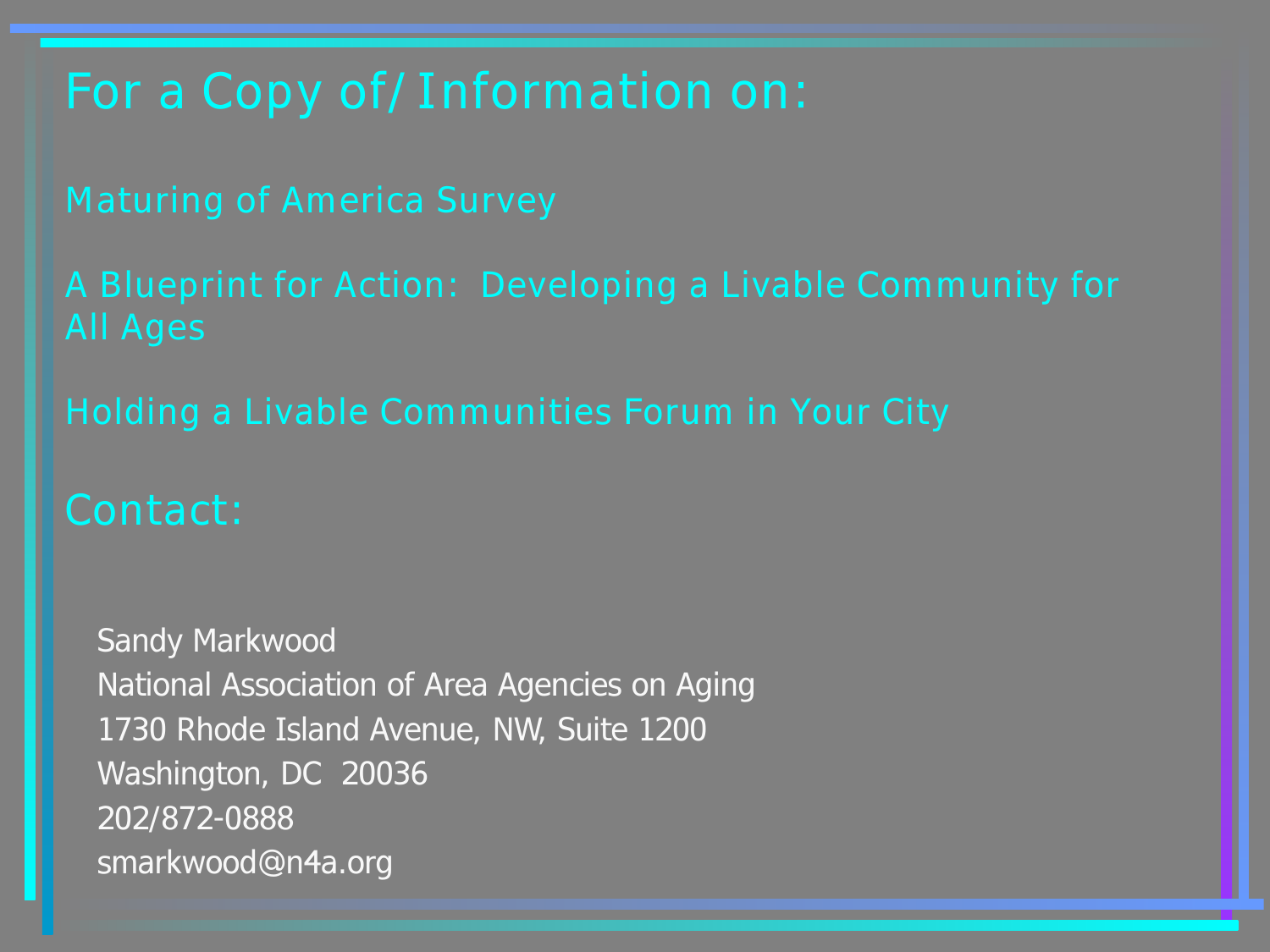

# For a Copy of/Information on: Maturing of America Survey A Blueprint for Action:  Developing a Livable Community for All Ages Holding a Livable Communities Forum in Your City Contact:
Sandy Markwood
National Association of Area Agencies on Aging
1730 Rhode Island Avenue, NW, Suite 1200
Washington, DC  20036
202/872-0888
smarkwood@n4a.org